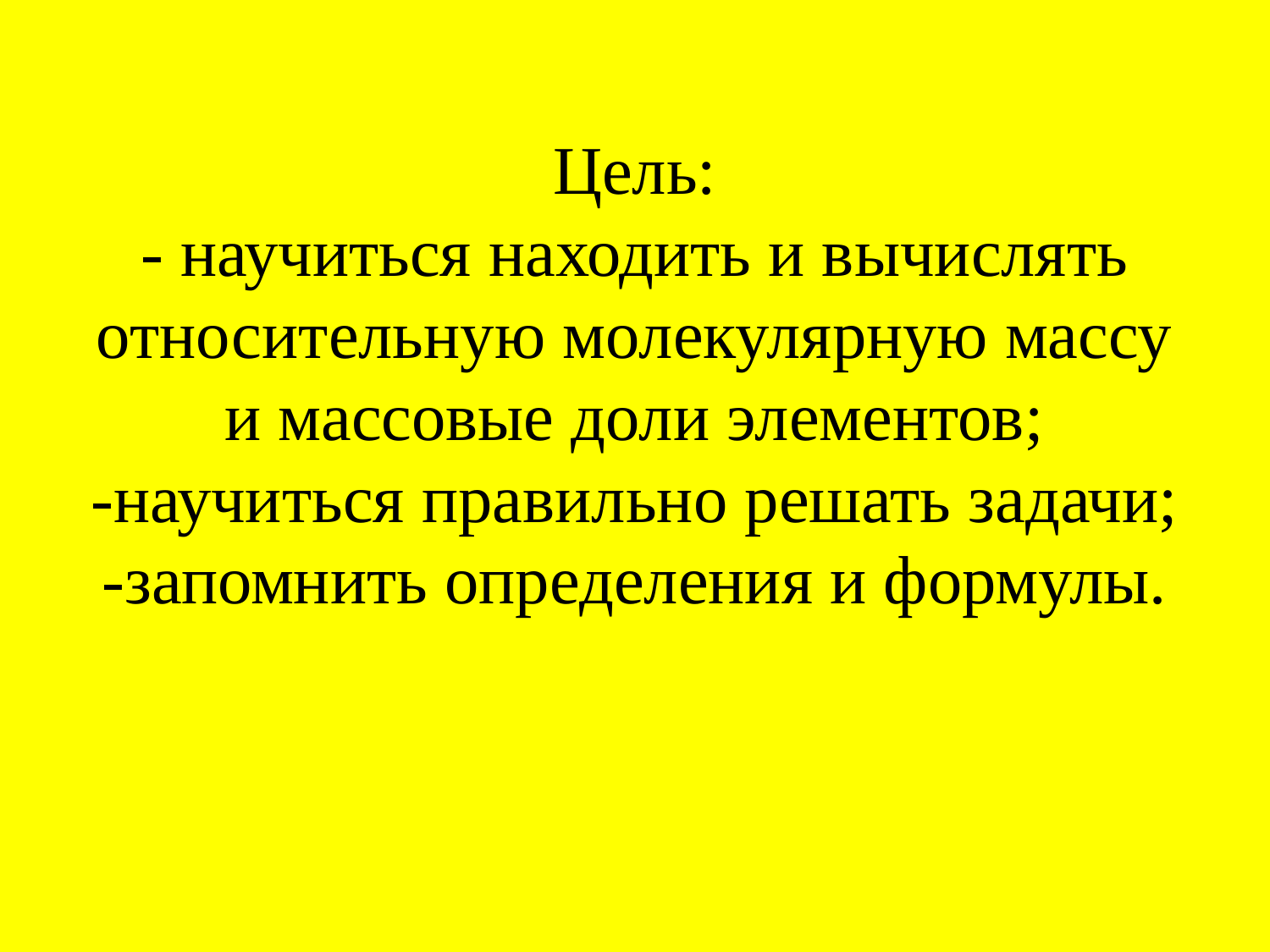

# Цель: - научиться находить и вычислять относительную молекулярную массу и массовые доли элементов; -научиться правильно решать задачи; -запомнить определения и формулы.